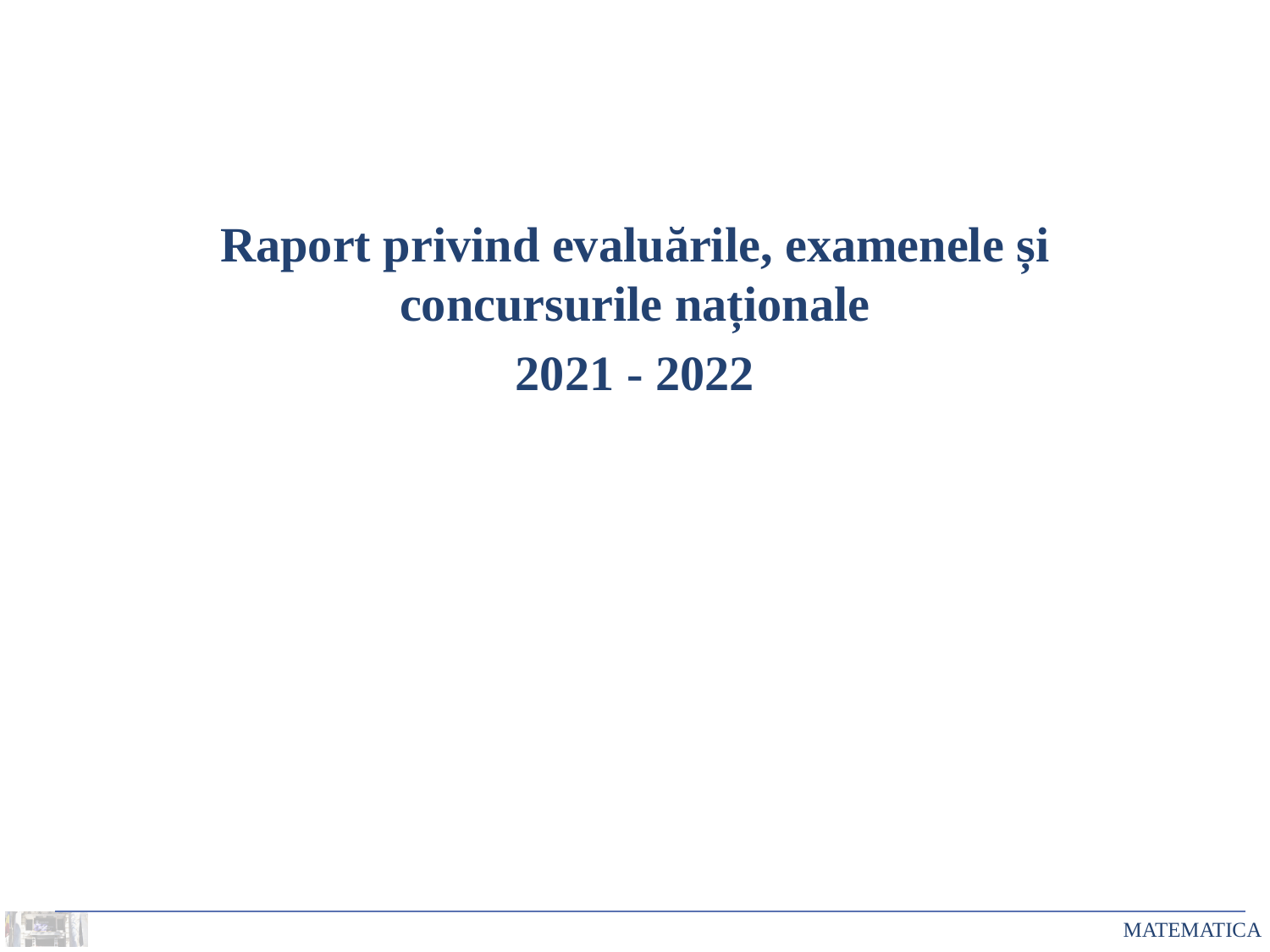

Raport privind evaluările, examenele și concursurile naționale
2021 - 2022